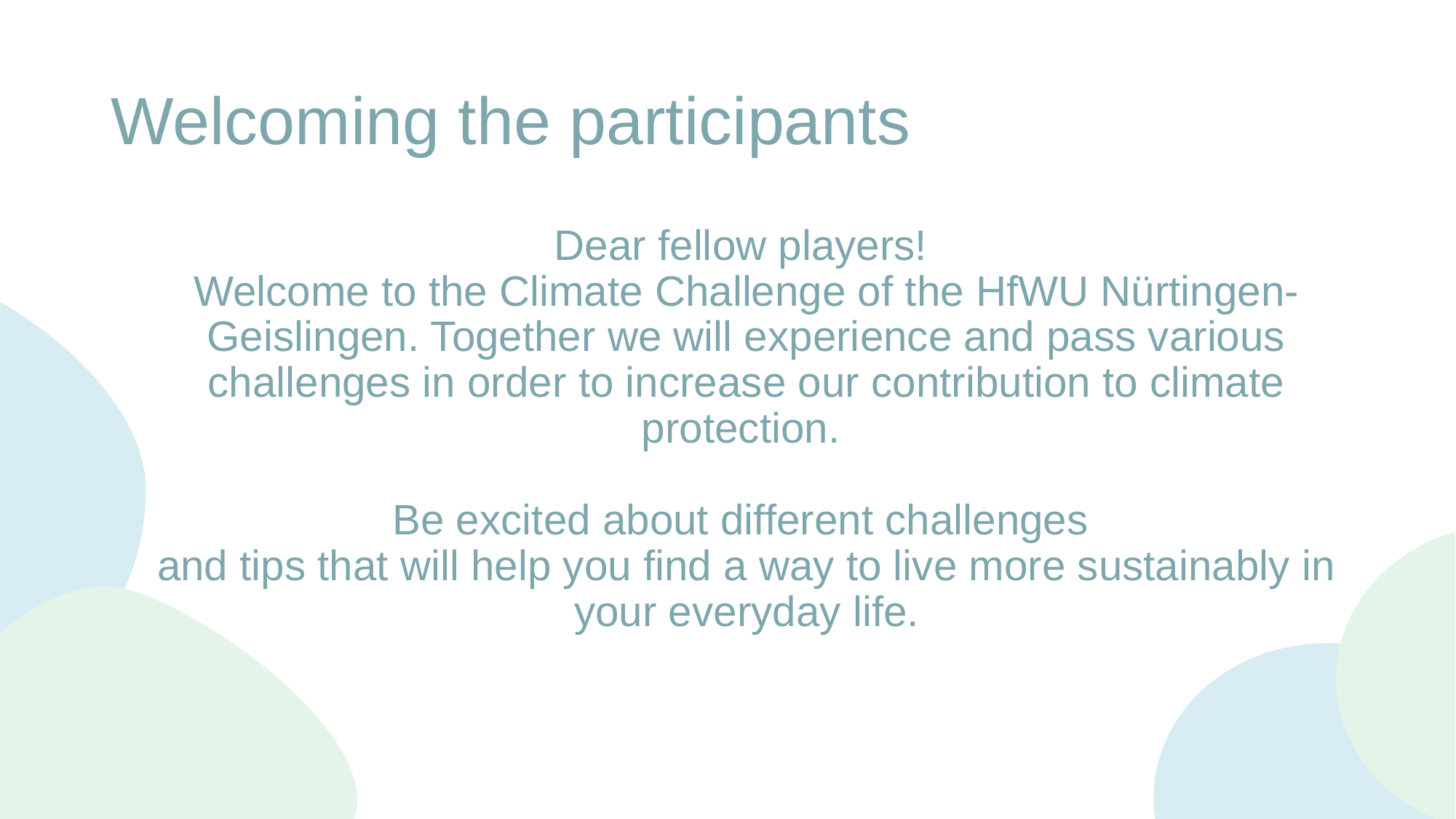

# Welcoming the participants
Dear fellow players!
Welcome to the Climate Challenge of the HfWU Nürtingen-Geislingen. Together we will experience and pass various challenges in order to increase our contribution to climate protection.

Be excited about different challenges
and tips that will help you find a way to live more sustainably in your everyday life.

2